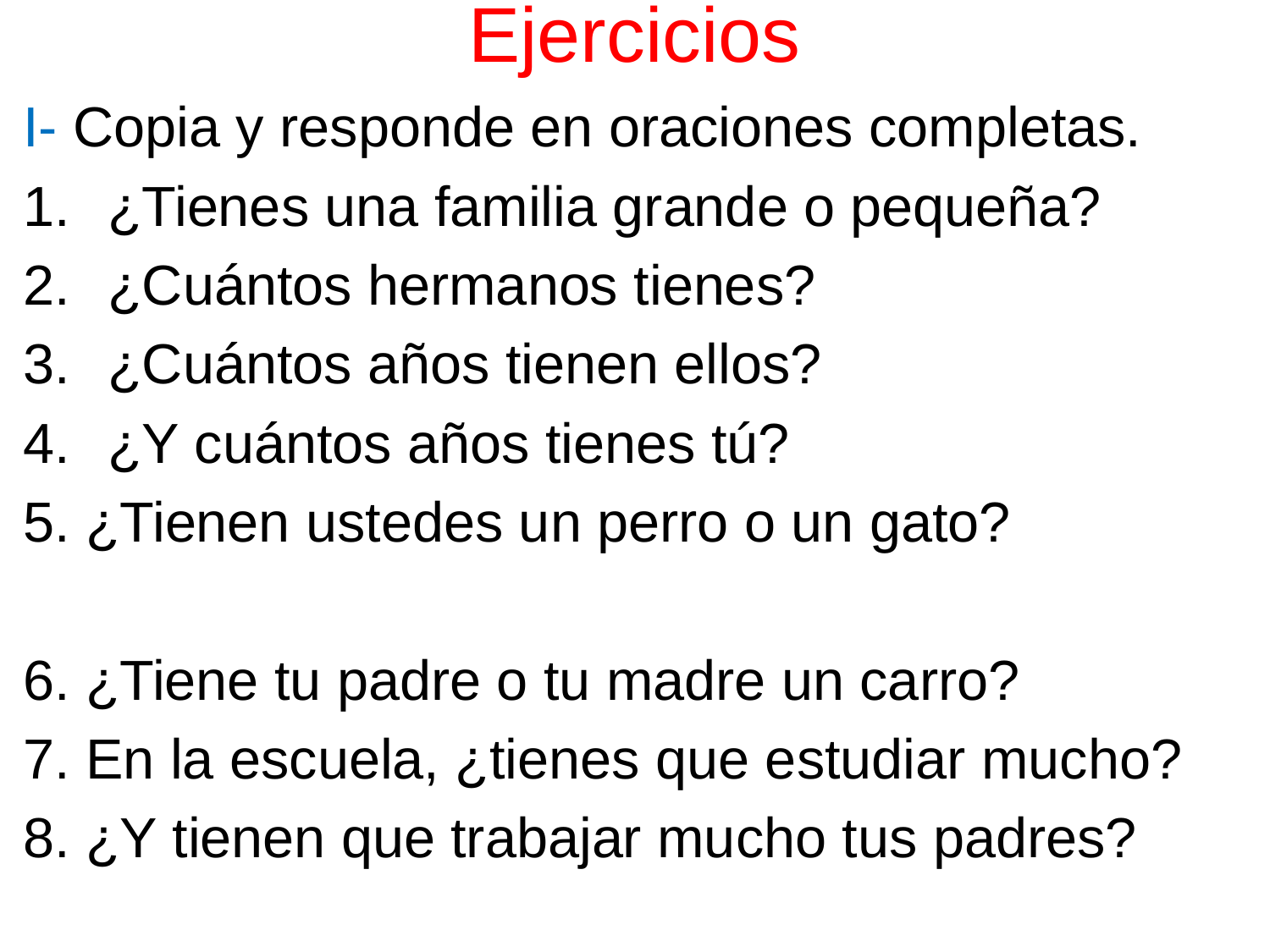

Ejercicios
I- Copia y responde en oraciones completas.
¿Tienes una familia grande o pequeña?
¿Cuántos hermanos tienes?
¿Cuántos años tienen ellos?
¿Y cuántos años tienes tú?
5. ¿Tienen ustedes un perro o un gato?

6. ¿Tiene tu padre o tu madre un carro?
7. En la escuela, ¿tienes que estudiar mucho?
8. ¿Y tienen que trabajar mucho tus padres?